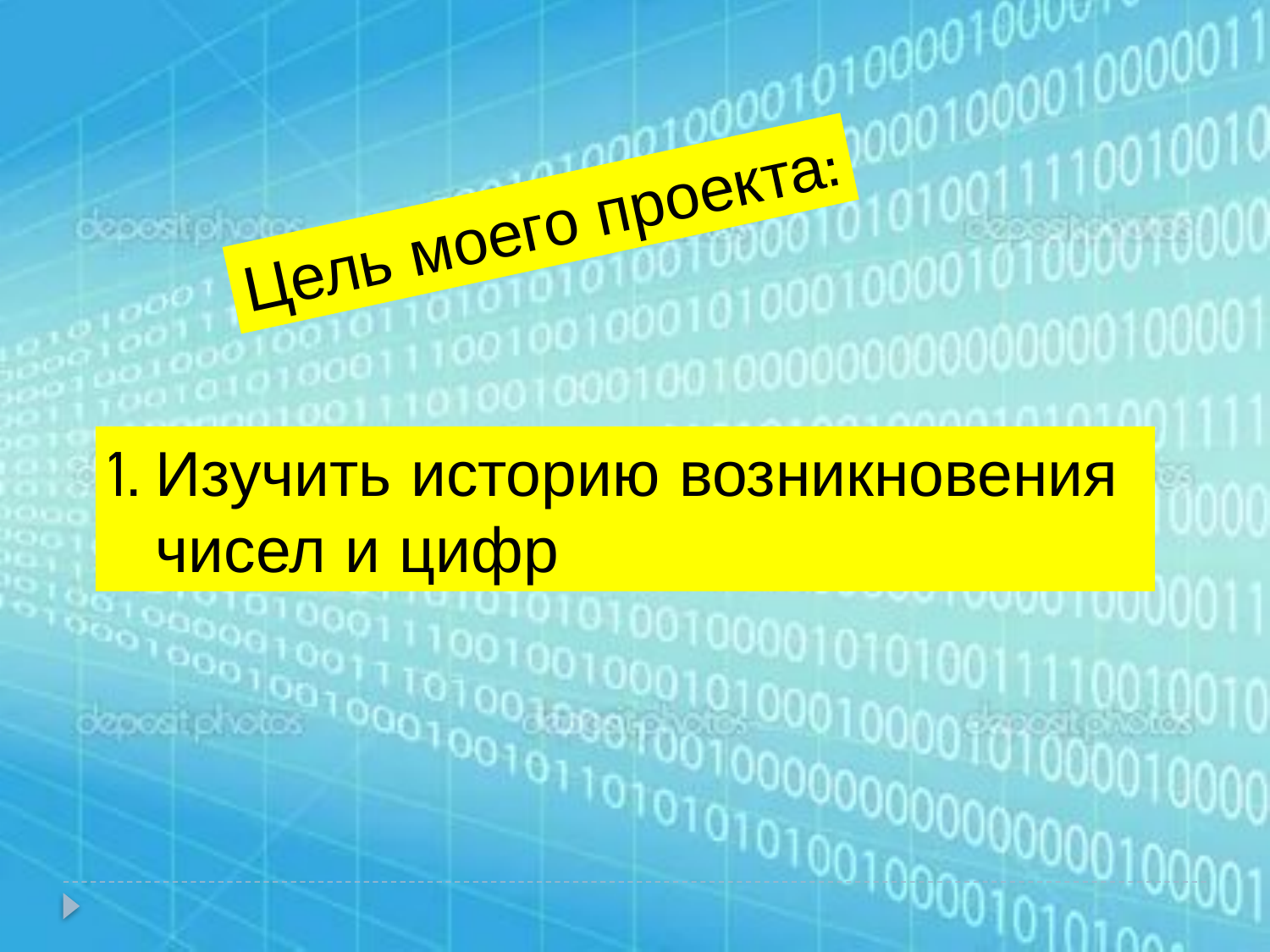

Цель моего проекта:
Изучить историю возникновения чисел и цифр